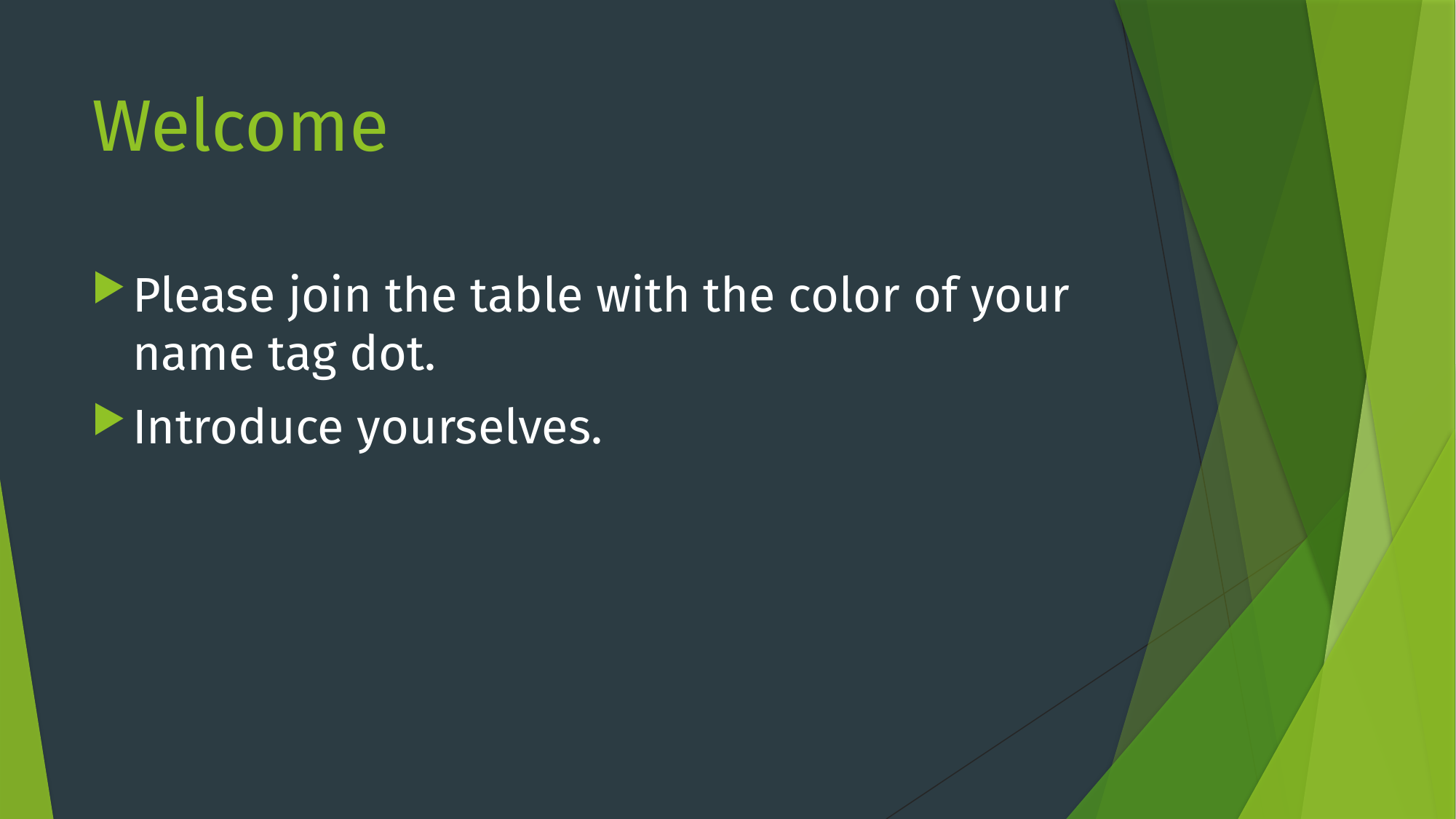

# Welcome
Please join the table with the color of your name tag dot.
Introduce yourselves.